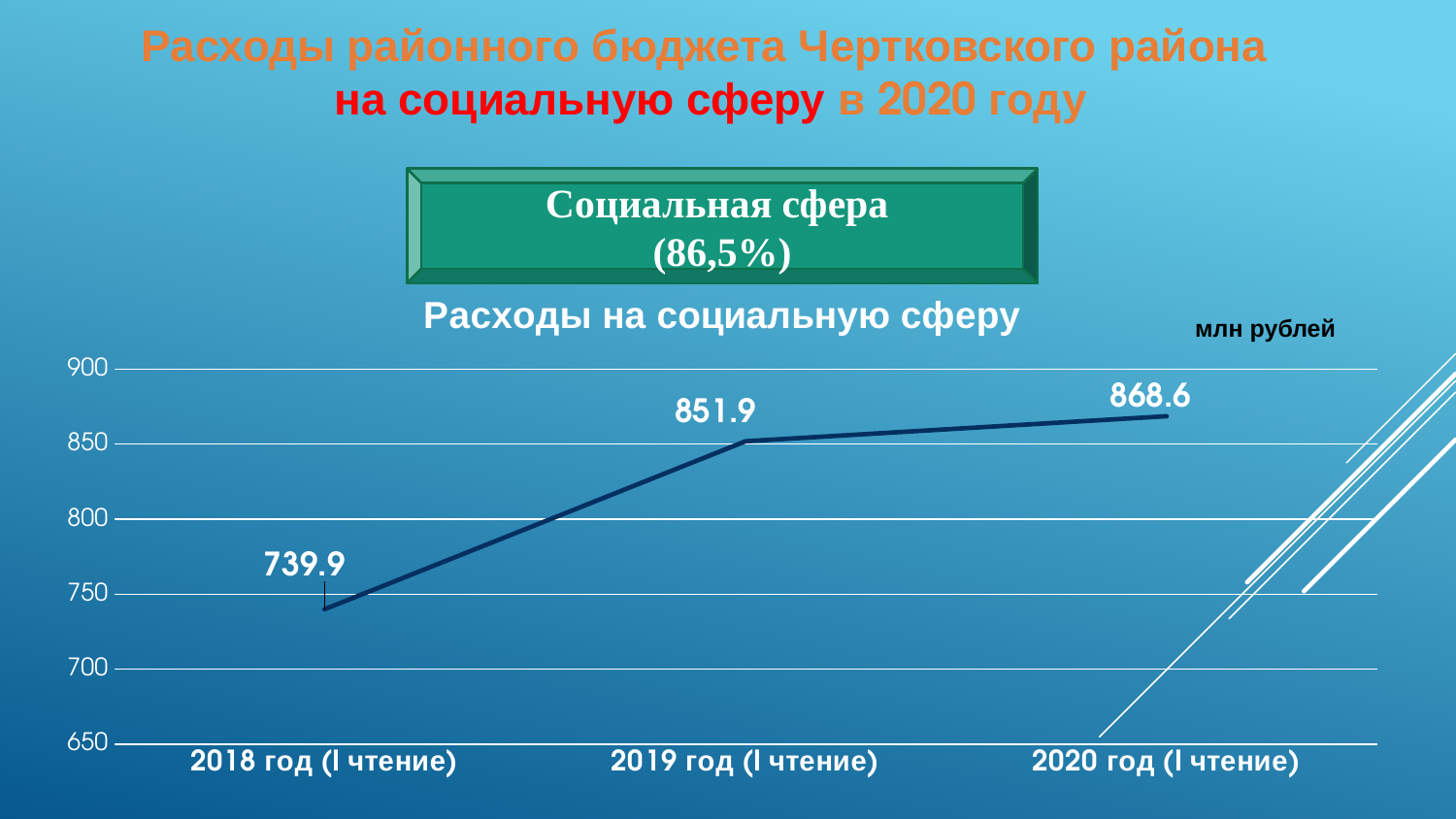

# Расходы районного бюджета Чертковского района на социальную сферу в 2020 году
Социальная сфера
(86,5%)

### Chart: Расходы на социальную сферу

| Category | Расходы на социальную сферу |
|---|---|
| 2018 год (I чтение) | 739.9 |
| 2019 год (I чтение) | 851.9 |
| 2020 год (I чтение) | 868.6 |
млн рублей